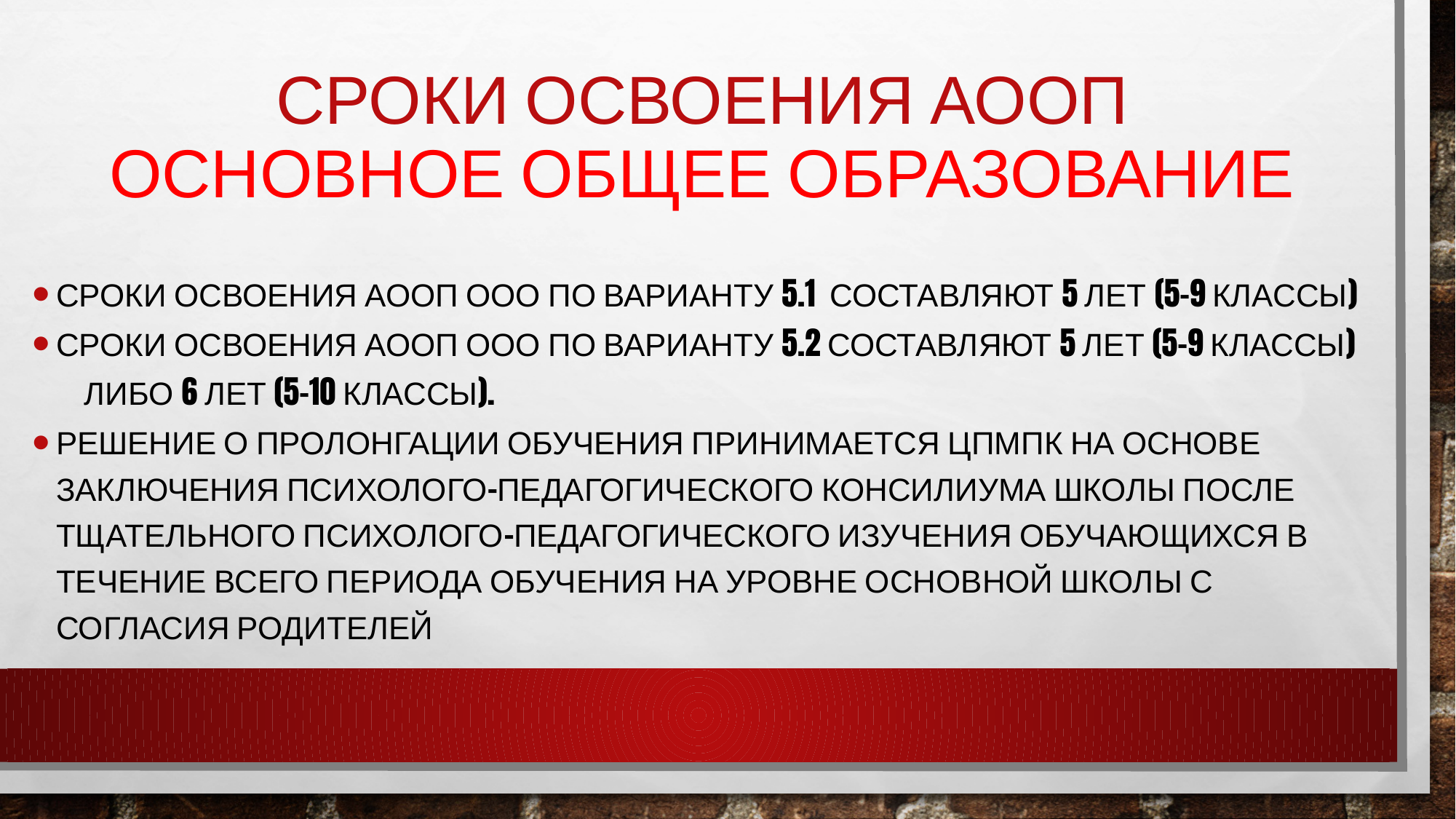

# Сроки освоения АООП основное общее образование

Сроки освоения АООП ООО по варианту 5.1  составляют 5 лет (5-9 классы)
Сроки освоения АООП ООО по варианту 5.2 составляют 5 лет (5-9 классы)
       либо 6 лет (5-10 классы).
Решение о пролонгации обучения принимается ЦПМПК на основе заключения психолого-педагогического консилиума школы после тщательного психолого-педагогического изучения обучающихся в течение всего периода обучения на уровне основной школы с согласия родителей